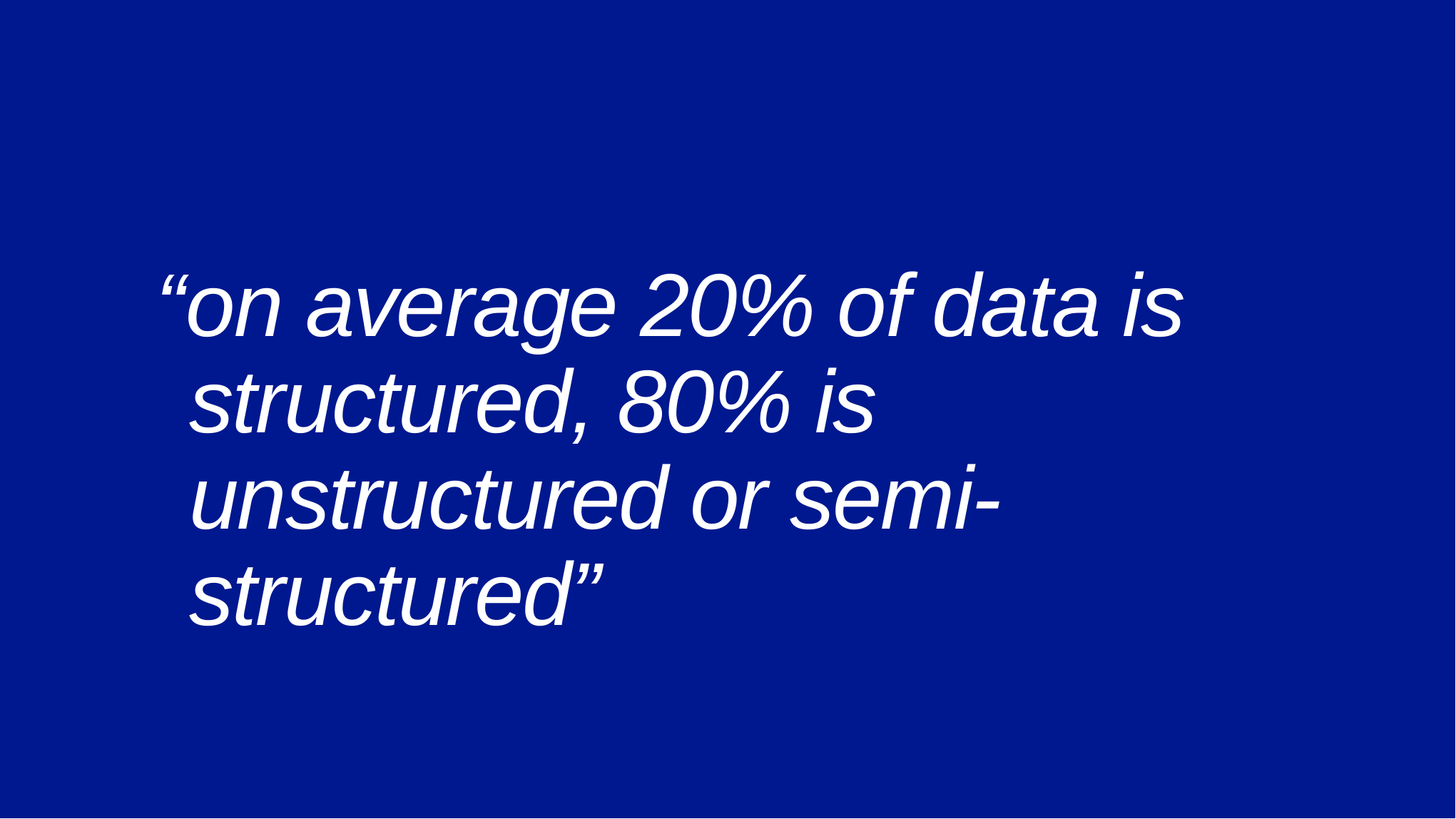

# “on average 20% of data is structured, 80% is unstructured or semi-structured”